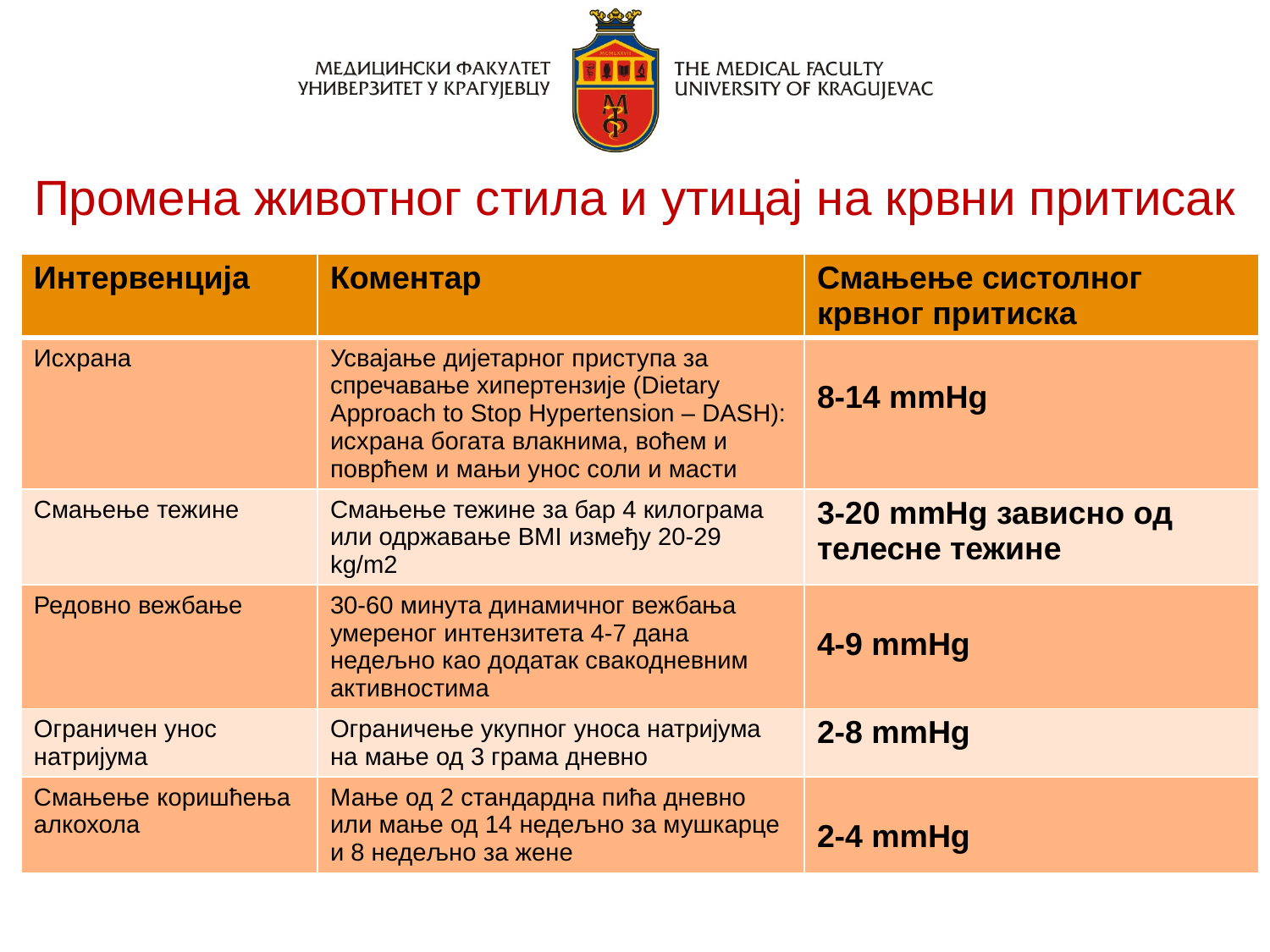

Промена животног стила и утицај на крвни притисак
| Интервенција | Коментар | Смањење систолног крвног притиска |
| --- | --- | --- |
| Исхрана | Усвајање дијетарног приступа за спречавање хипертензије (Dietary Approach to Stop Hypertension – DASH): исхрана богата влакнима, воћем и поврћем и мањи унос соли и масти | 8-14 mmHg |
| Смањење тежине | Смањење тежине за бар 4 килограма или одржавање BMI између 20-29 kg/m2 | 3-20 mmHg зависно од телесне тежине |
| Редовно вежбање | 30-60 минута динамичног вежбања умереног интензитета 4-7 дана недељно као додатак свакодневним активностима | 4-9 mmHg |
| Ограничен унос натријума | Ограничење укупног уноса натријума на мање од 3 грама дневно | 2-8 mmHg |
| Смањење коришћења алкохола | Мање од 2 стандардна пића дневно или мање од 14 недељно за мушкарце и 8 недељно за жене | 2-4 mmHg |